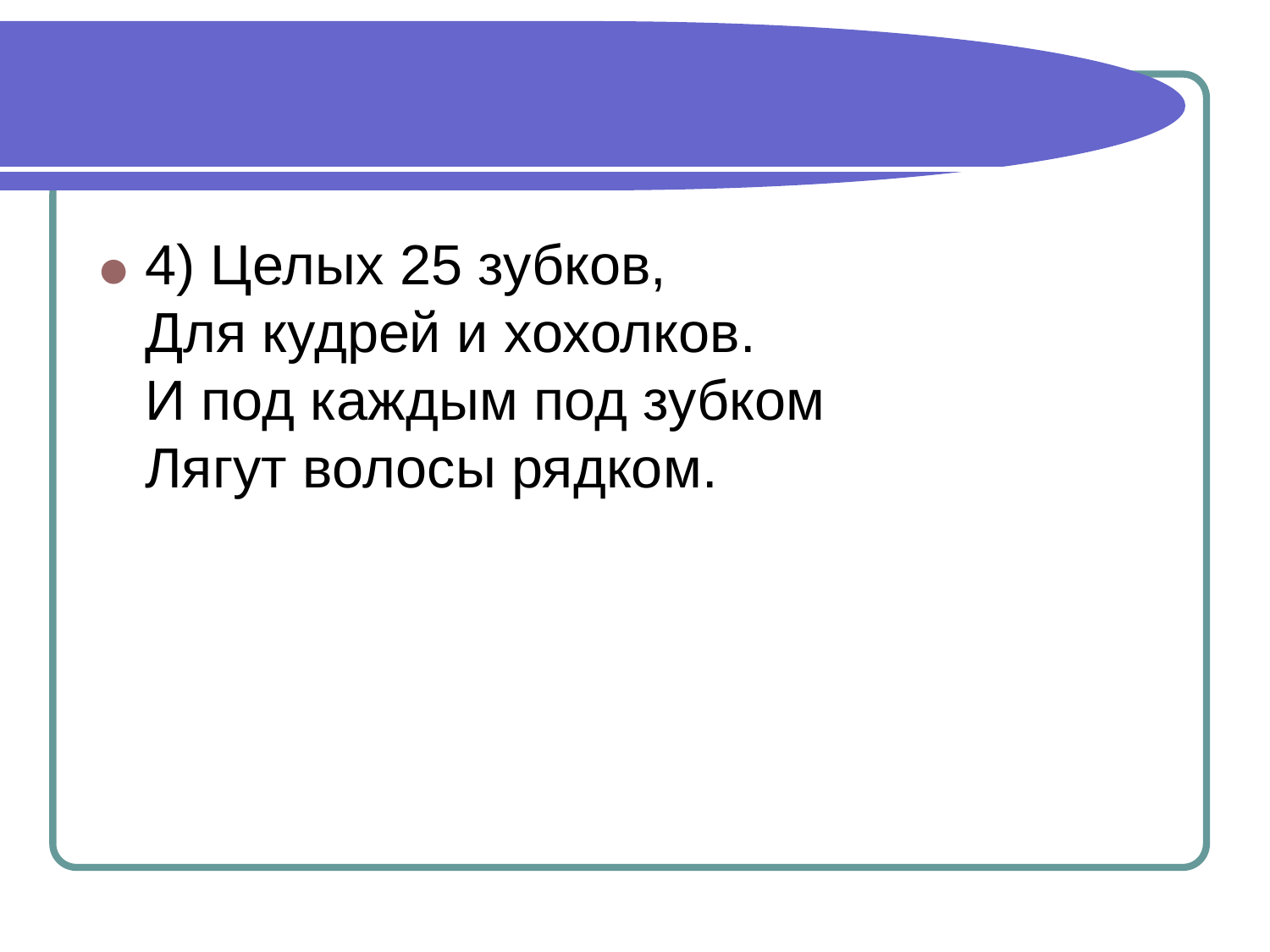

#
4) Целых 25 зубков,
Для кудрей и хохолков.
И под каждым под зубком
Лягут волосы рядком.